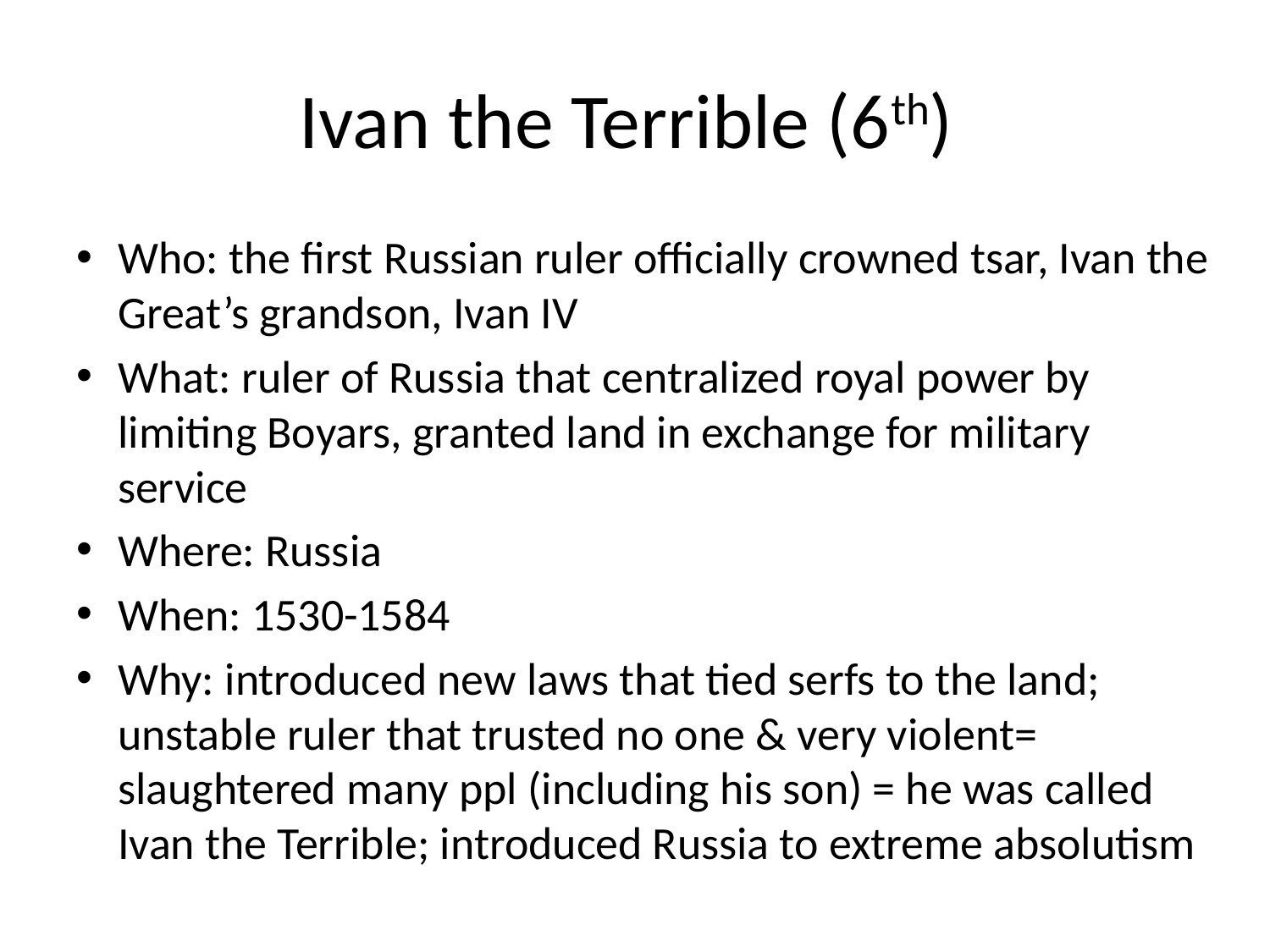

# Ivan the Terrible (6th)
Who: the first Russian ruler officially crowned tsar, Ivan the Great’s grandson, Ivan IV
What: ruler of Russia that centralized royal power by limiting Boyars, granted land in exchange for military service
Where: Russia
When: 1530-1584
Why: introduced new laws that tied serfs to the land; unstable ruler that trusted no one & very violent= slaughtered many ppl (including his son) = he was called Ivan the Terrible; introduced Russia to extreme absolutism